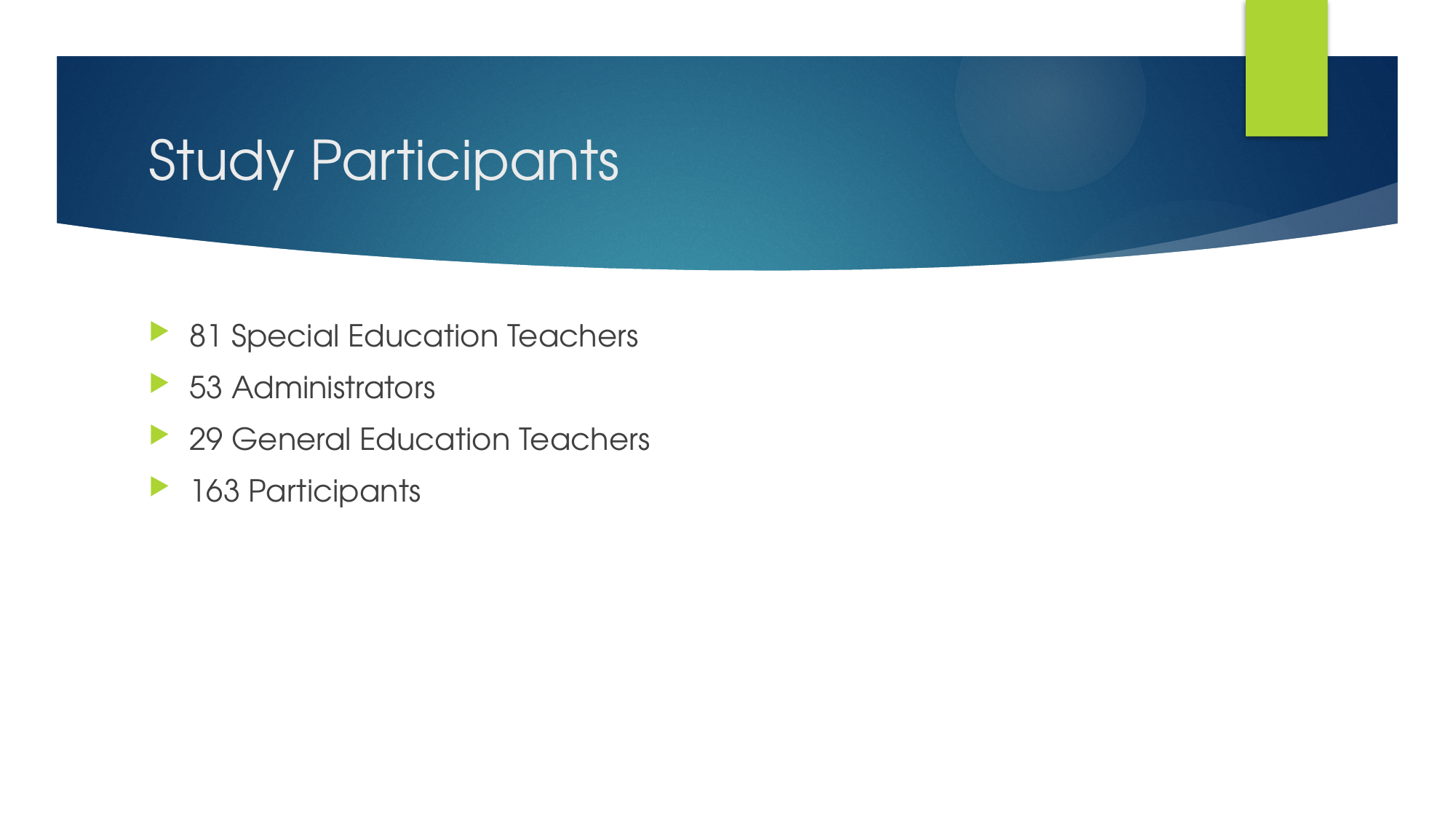

# Study Participants
81 Special Education Teachers
53 Administrators
29 General Education Teachers
163 Participants